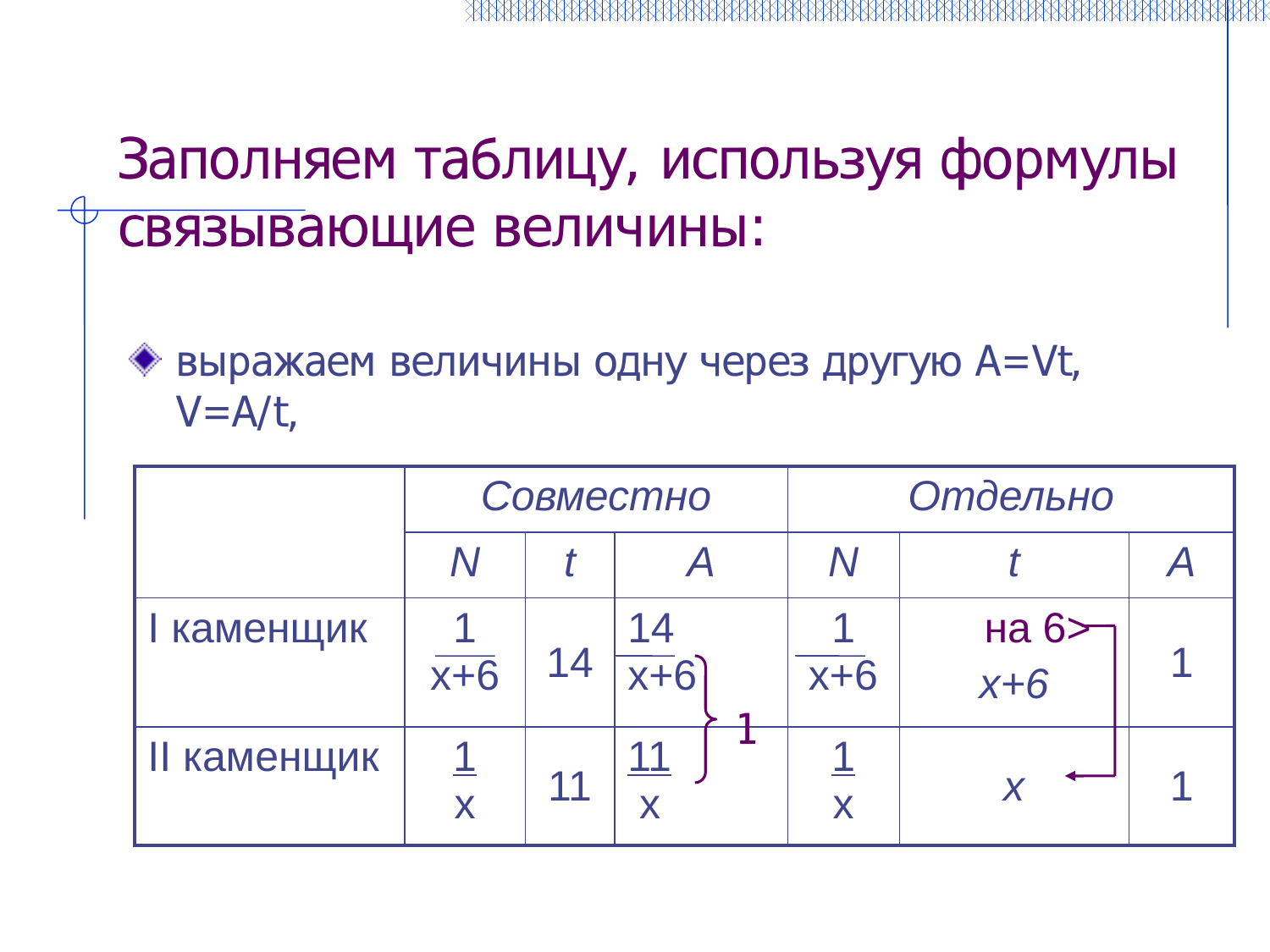

# Заполняем таблицу, используя формулы связывающие величины:
выражаем величины одну через другую А=Vt, V=A/t,

|  | Совместно |  |  | Отдельно |  |  |
| --- | --- | --- | --- | --- | --- | --- |
|  | N | t | A | N | t | A |
| I каменщик | 1 х+6 | 14 | 14 х+6 | 1 х+6 | на 6> x+6 | 1 |
| II каменщик | 1 х | 11 | 11 x | 1 х | x | 1 |

1